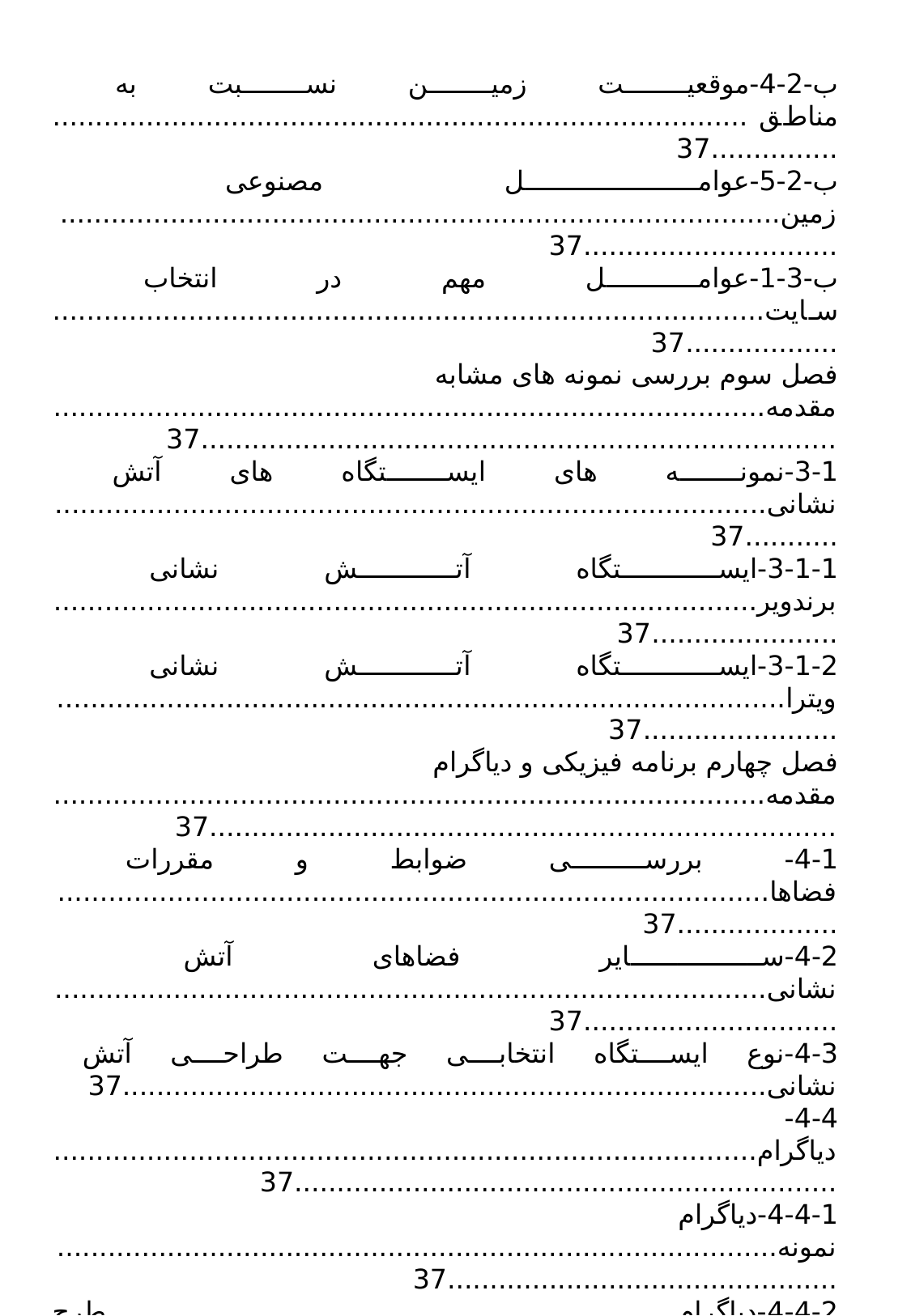

ب-2-4-موقعیت زمین نسبت به مناطق .................................................................................................37
ب-2-5-عوامل مصنوعی زمین...................................................................................................................37
ب-3-1-عوامل مهم در انتخاب سایت......................................................................................................37
فصل سوم بررسی نمونه های مشابه
مقدمه...............................................................................................................................................................37
3-1-نمونه های ایستگاه های آتش نشانی...............................................................................................37
3-1-1-ایستگاه آتش نشانی برندویر.........................................................................................................37
3-1-2-ایستگاه آتش نشانی ویترا.............................................................................................................37
فصل چهارم برنامه فیزیکی و دیاگرام
مقدمه..............................................................................................................................................................37
4-1- بررسی ضوابط و مقررات فضاها.......................................................................................................37
4-2-سایر فضاهای آتش نشانی..................................................................................................................37
4-3-نوع ایستگاه انتخابی جهت طراحی آتش نشانی............................................................................37
4-4-دیاگرام...................................................................................................................................................37
4-4-1-دیاگرام نمونه...................................................................................................................................37
4-4-2-دیاگرام طرح پیشنهادی................................................................................................................37
4-5-برنامه فیزیکی.......................................................................................................................................37